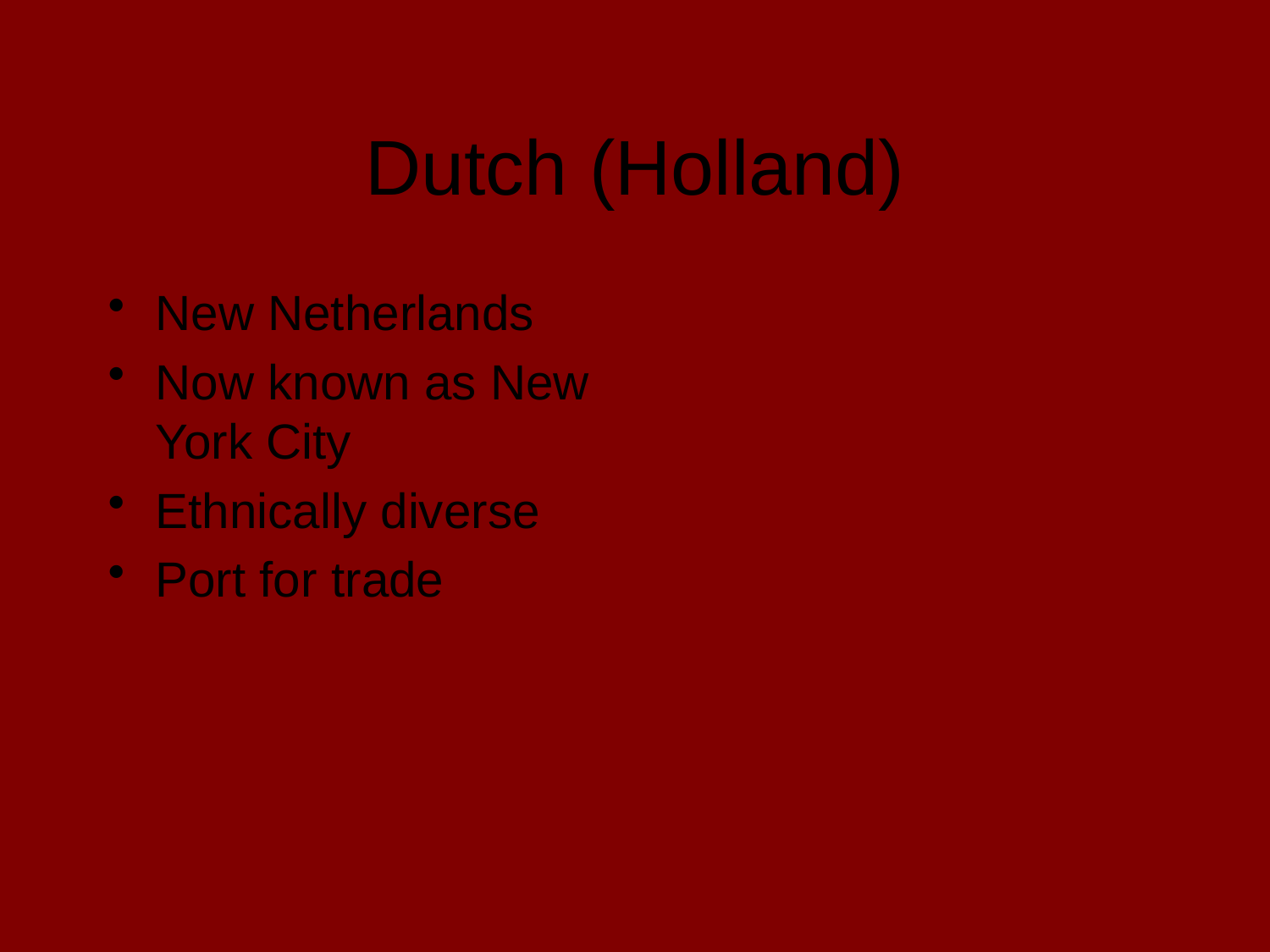

# Dutch (Holland)
New Netherlands
Now known as New York City
Ethnically diverse
Port for trade